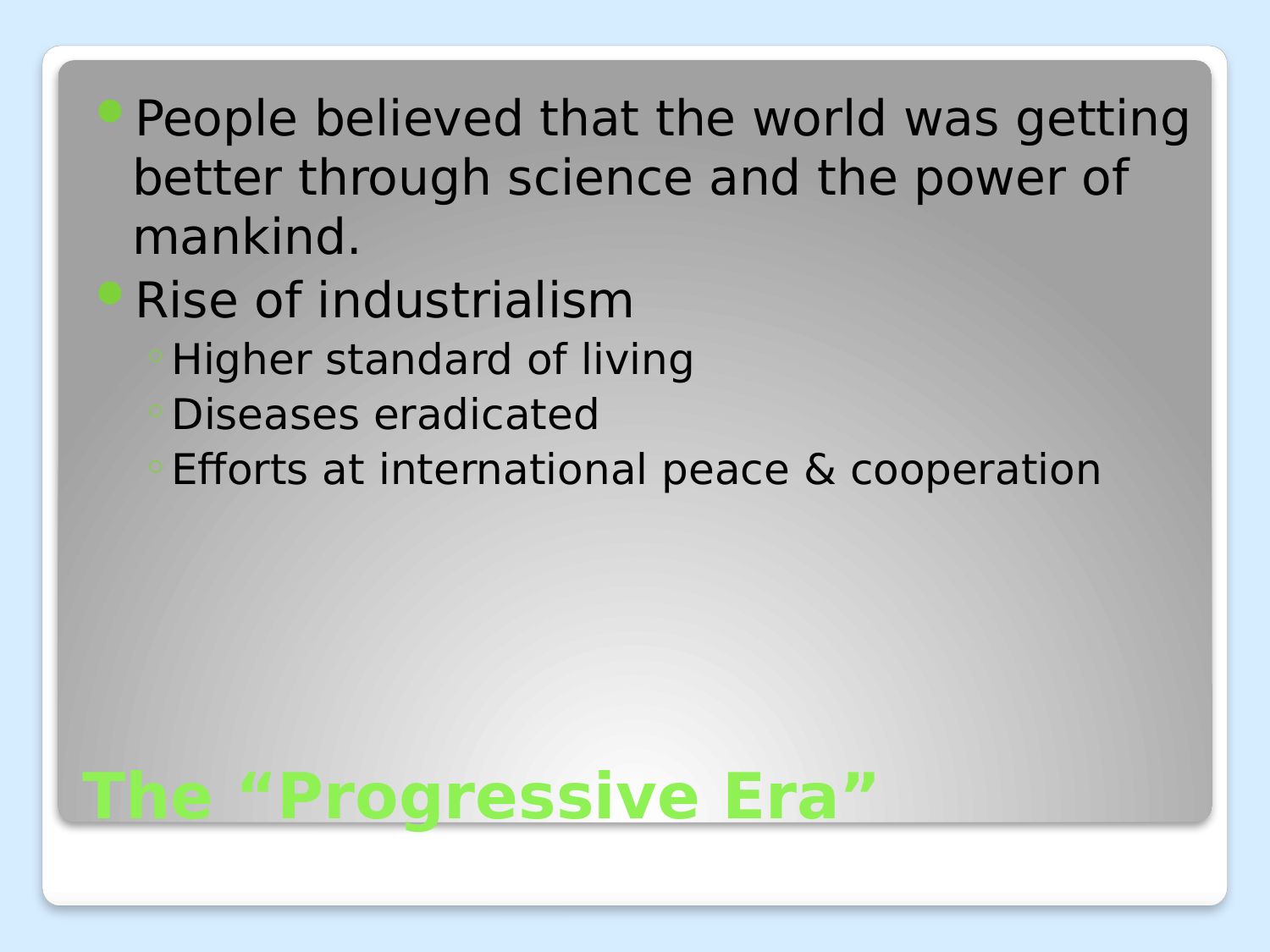

People believed that the world was getting better through science and the power of mankind.
Rise of industrialism
Higher standard of living
Diseases eradicated
Efforts at international peace & cooperation
# The “Progressive Era”